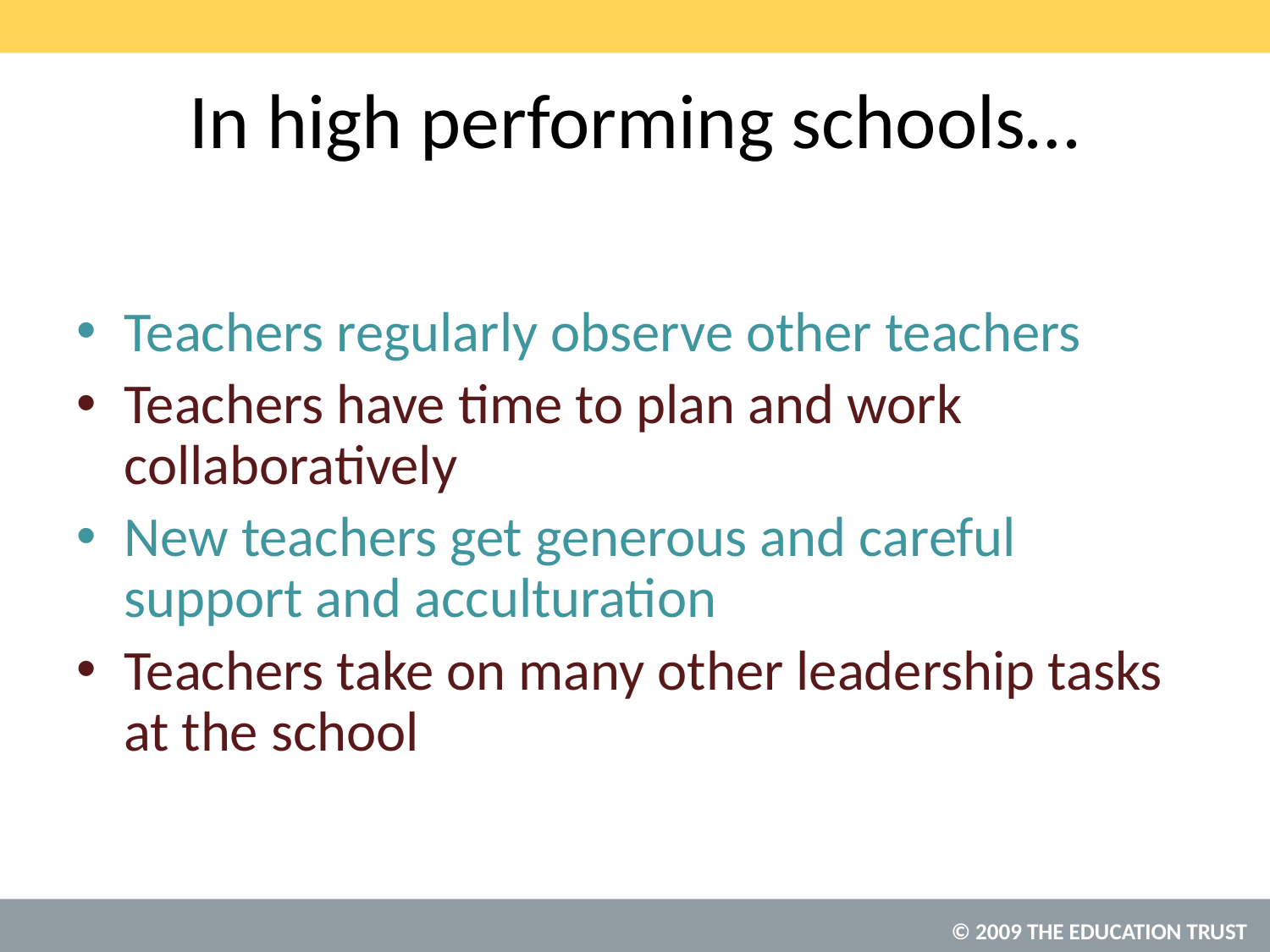

# In high performing schools…
Teachers regularly observe other teachers
Teachers have time to plan and work collaboratively
New teachers get generous and careful support and acculturation
Teachers take on many other leadership tasks at the school